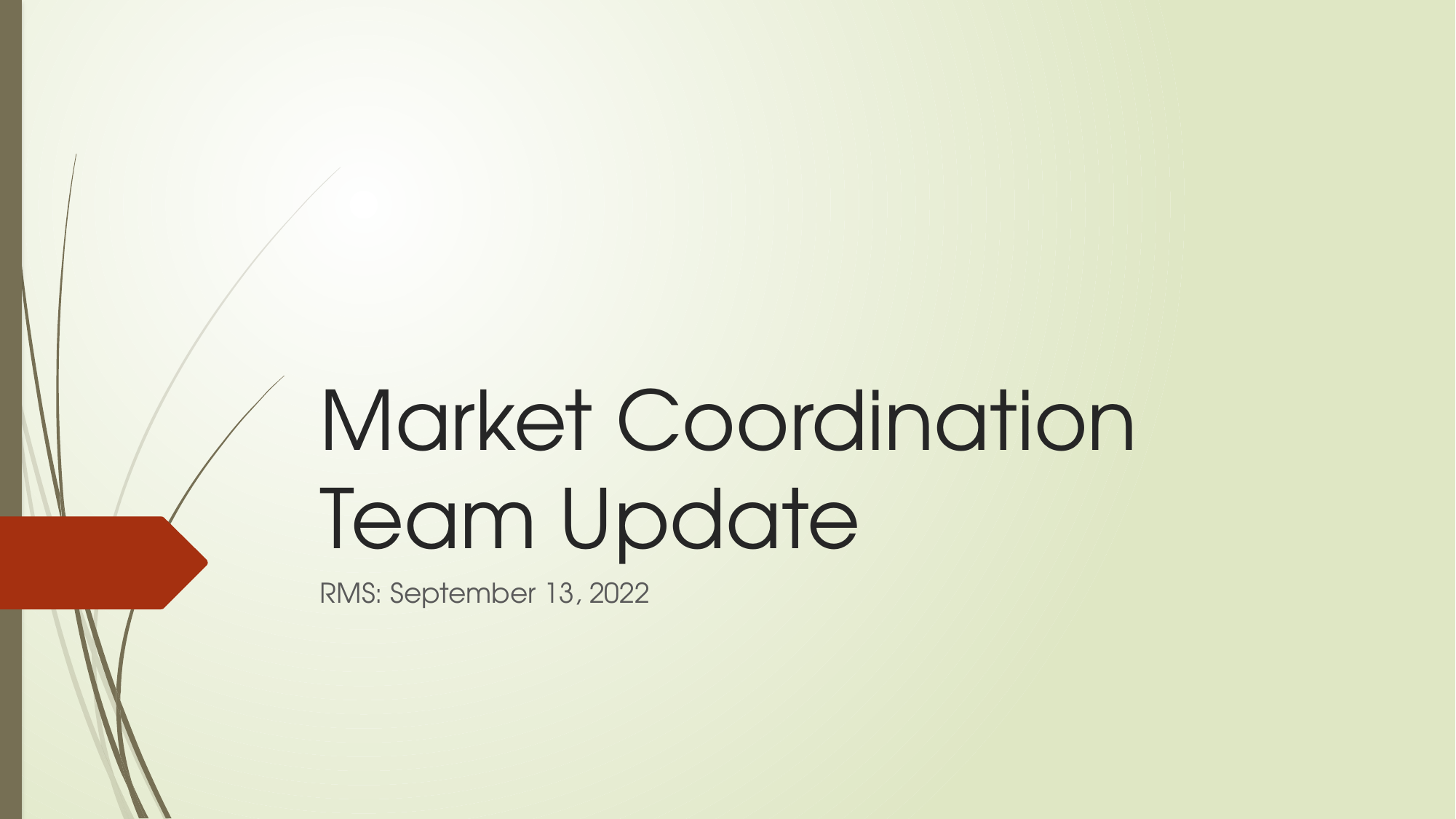

# Market Coordination Team Update
RMS: September 13, 2022